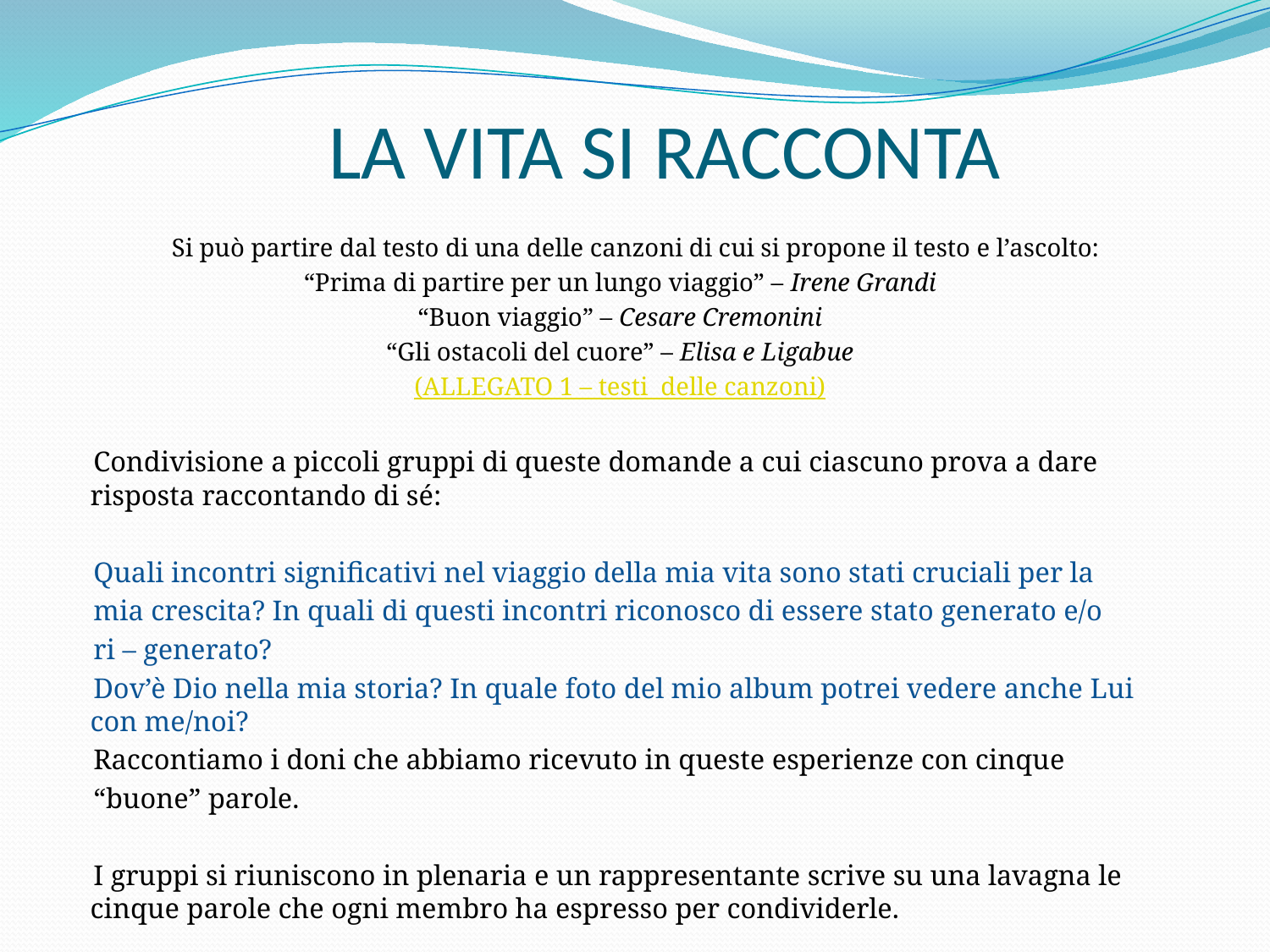

# LA VITA SI RACCONTA
     Si può partire dal testo di una delle canzoni di cui si propone il testo e l’ascolto:
 “Prima di partire per un lungo viaggio” – Irene Grandi
“Buon viaggio” – Cesare Cremonini
 “Gli ostacoli del cuore” – Elisa e Ligabue
(ALLEGATO 1 – testi  delle canzoni)

     Condivisione a piccoli gruppi di queste domande a cui ciascuno prova a dare risposta raccontando di sé:

     Quali incontri significativi nel viaggio della mia vita sono stati cruciali per la
     mia crescita? In quali di questi incontri riconosco di essere stato generato e/o
     ri – generato?
     Dov’è Dio nella mia storia? In quale foto del mio album potrei vedere anche Lui con me/noi?
     Raccontiamo i doni che abbiamo ricevuto in queste esperienze con cinque
     “buone” parole.

     I gruppi si riuniscono in plenaria e un rappresentante scrive su una lavagna le cinque parole che ogni membro ha espresso per condividerle.